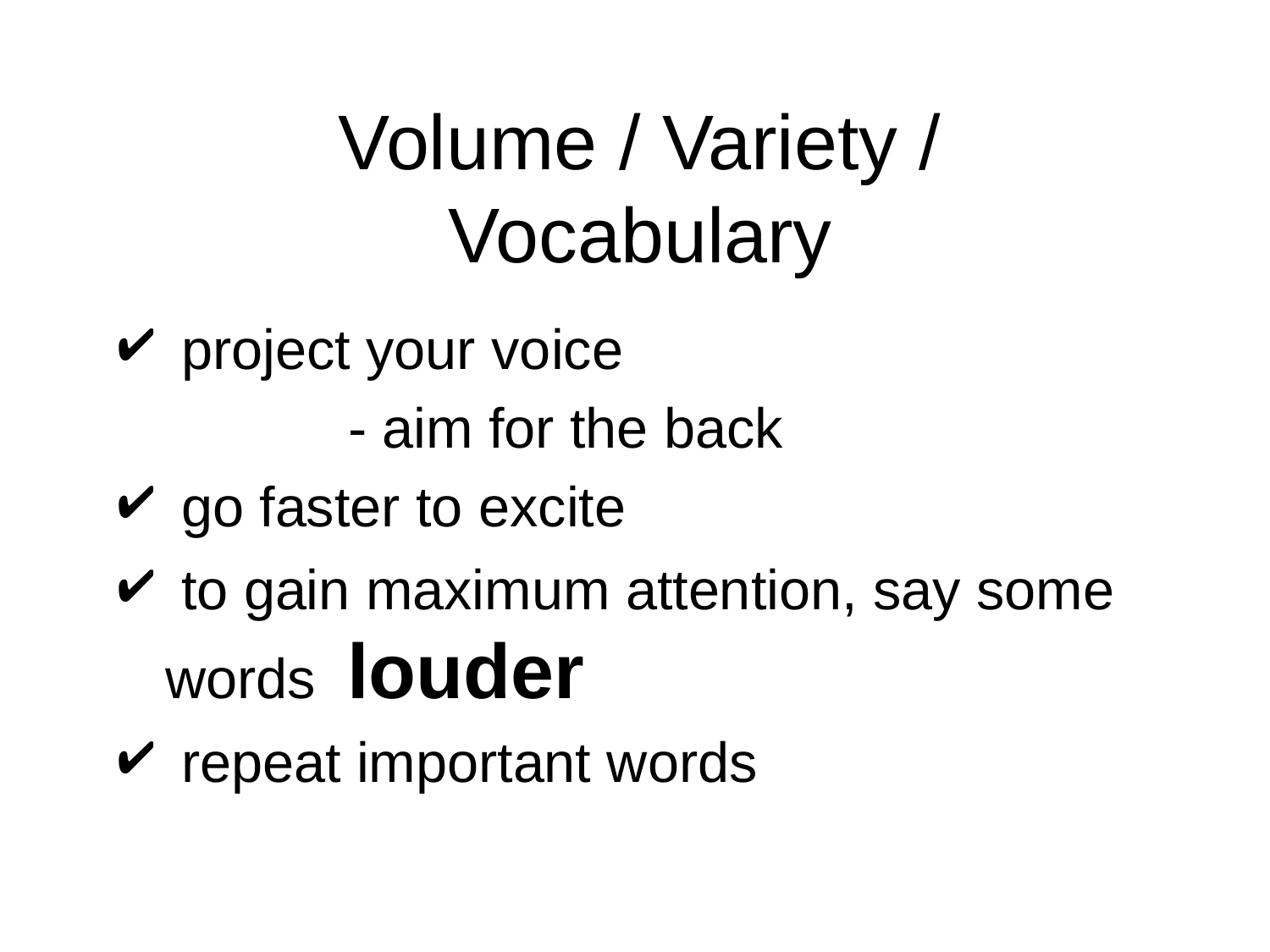

# Volume / Variety / Vocabulary
 project your voice
		- aim for the back
 go faster to excite
 to gain maximum attention, say some words  louder
 repeat important words